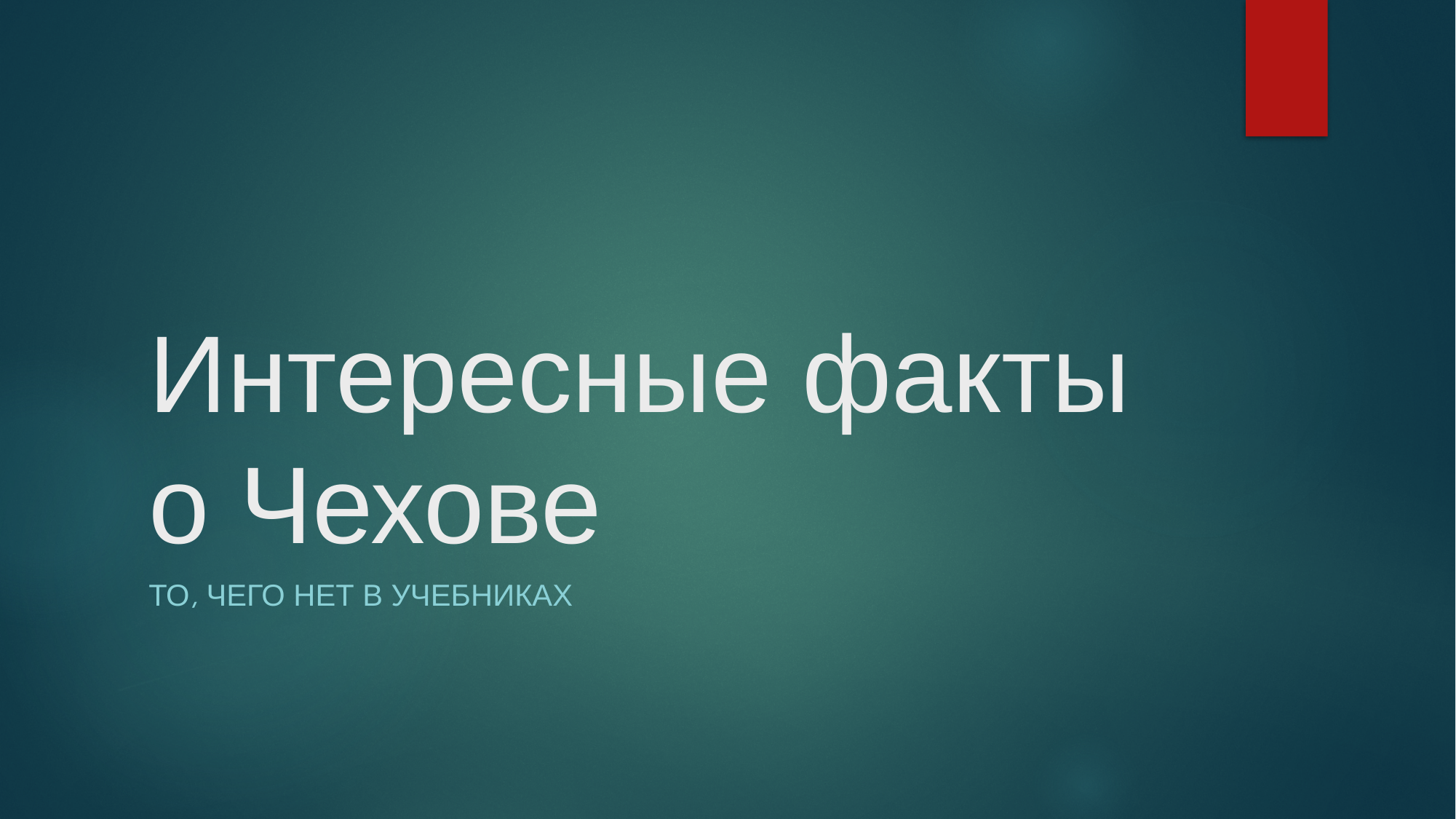

# Интересные факты о Чехове
То, чего нет в учебниках